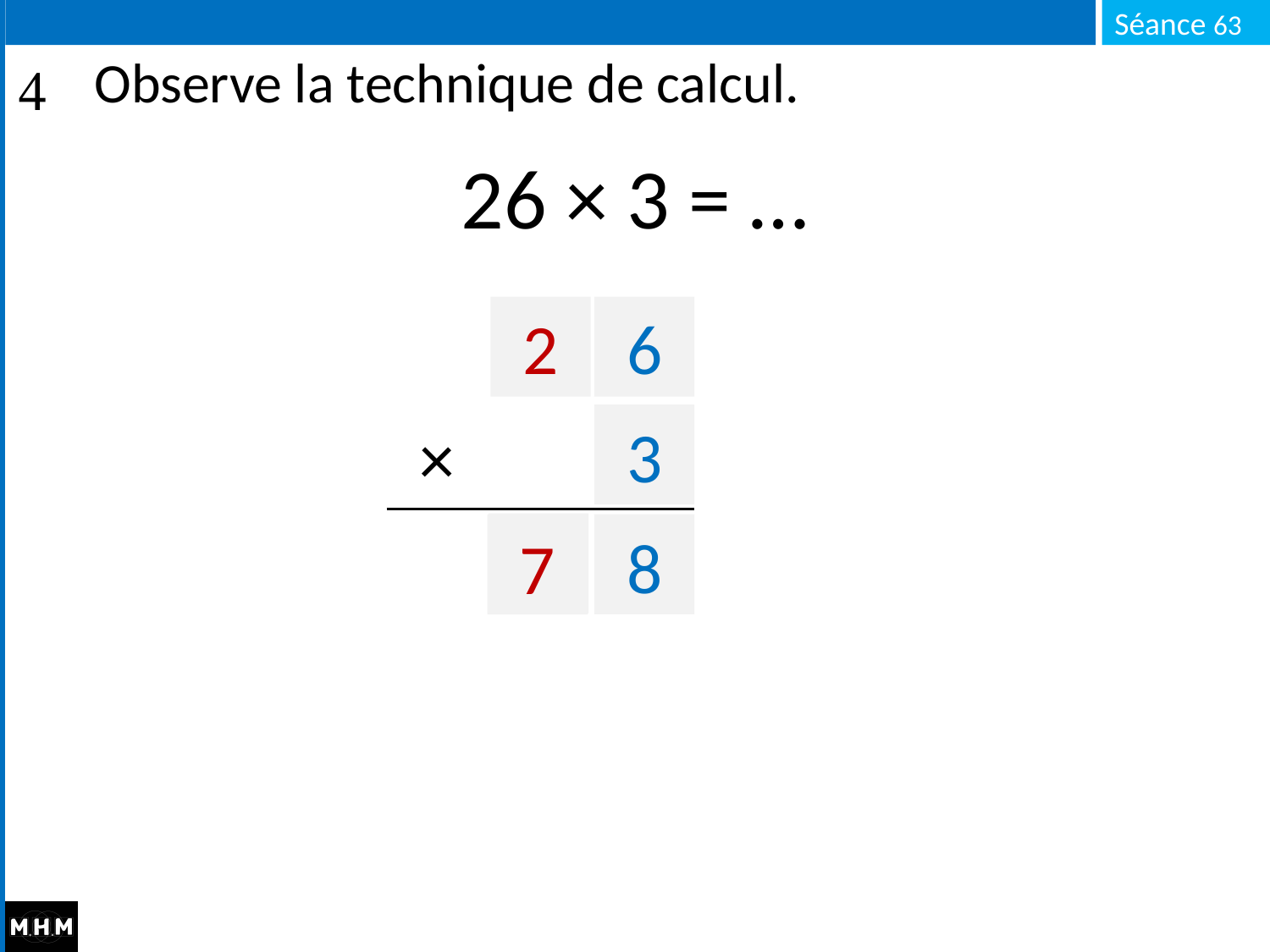

# Observe la technique de calcul.
26 × 3 = …
2
6
×
3
6
1
8
7